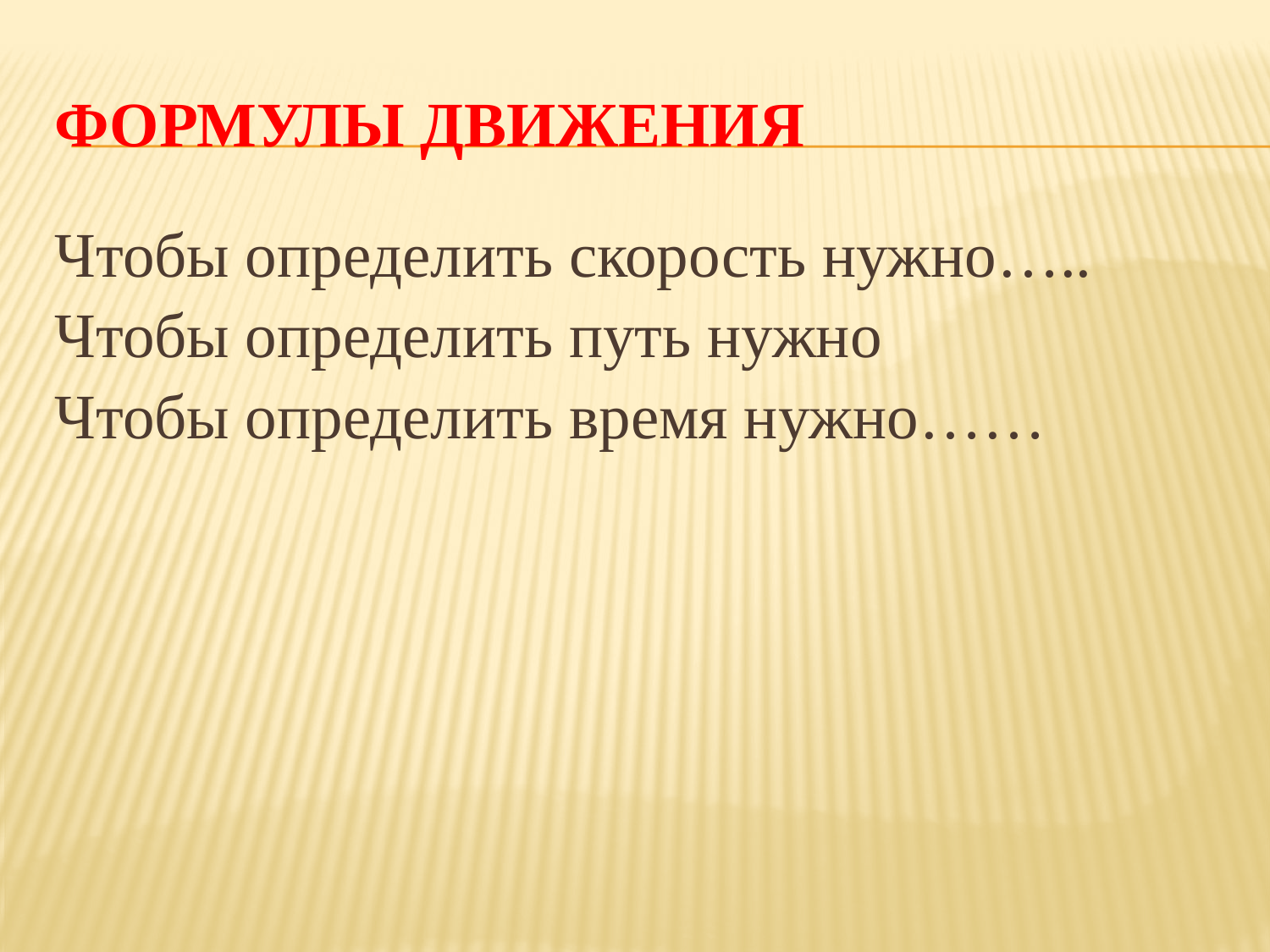

# Формулы движения
Чтобы определить скорость нужно…..
Чтобы определить путь нужно
Чтобы определить время нужно……